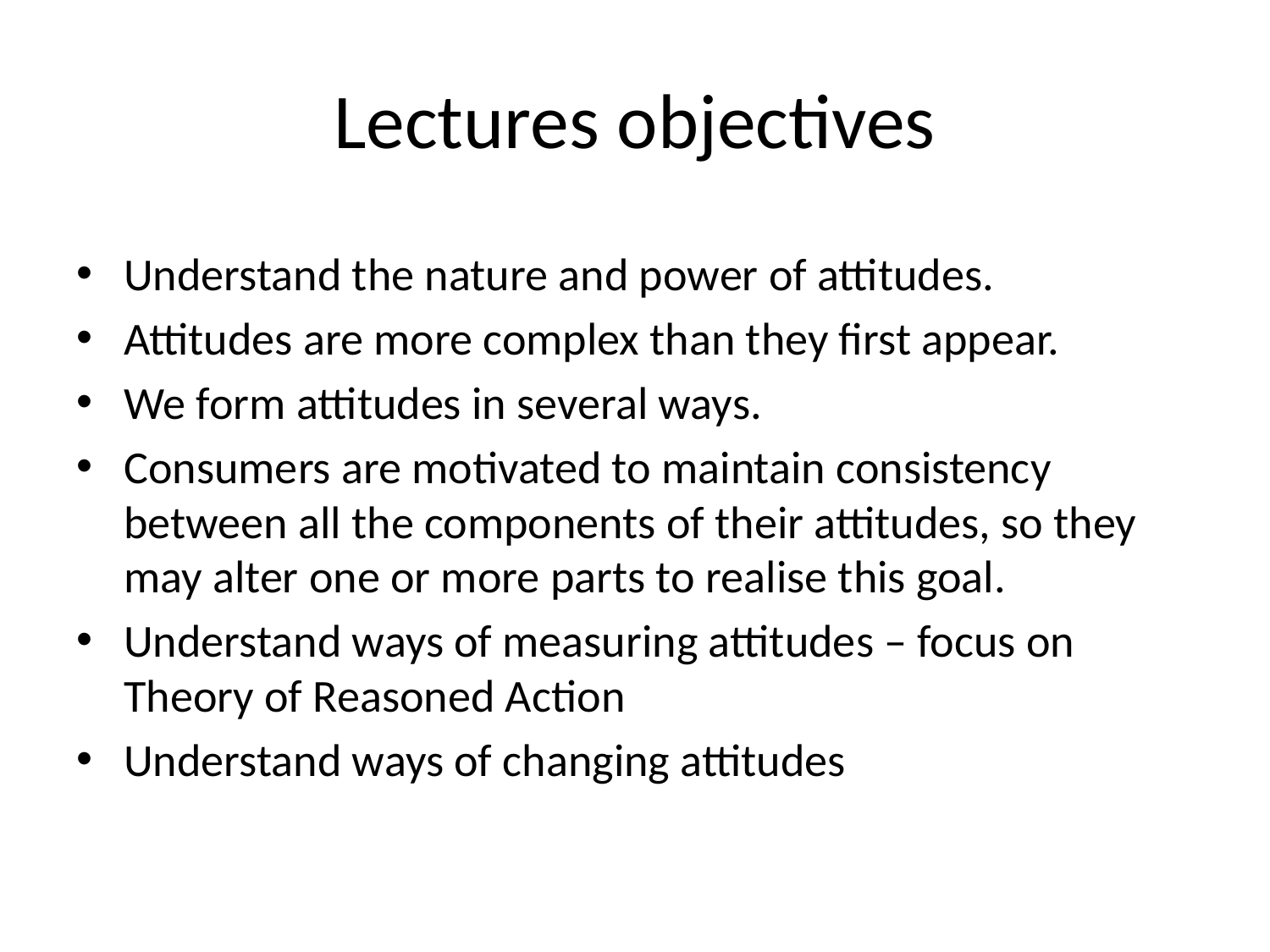

# Lectures objectives
Understand the nature and power of attitudes.
Attitudes are more complex than they first appear.
We form attitudes in several ways.
Consumers are motivated to maintain consistency between all the components of their attitudes, so they may alter one or more parts to realise this goal.
Understand ways of measuring attitudes – focus on Theory of Reasoned Action
Understand ways of changing attitudes